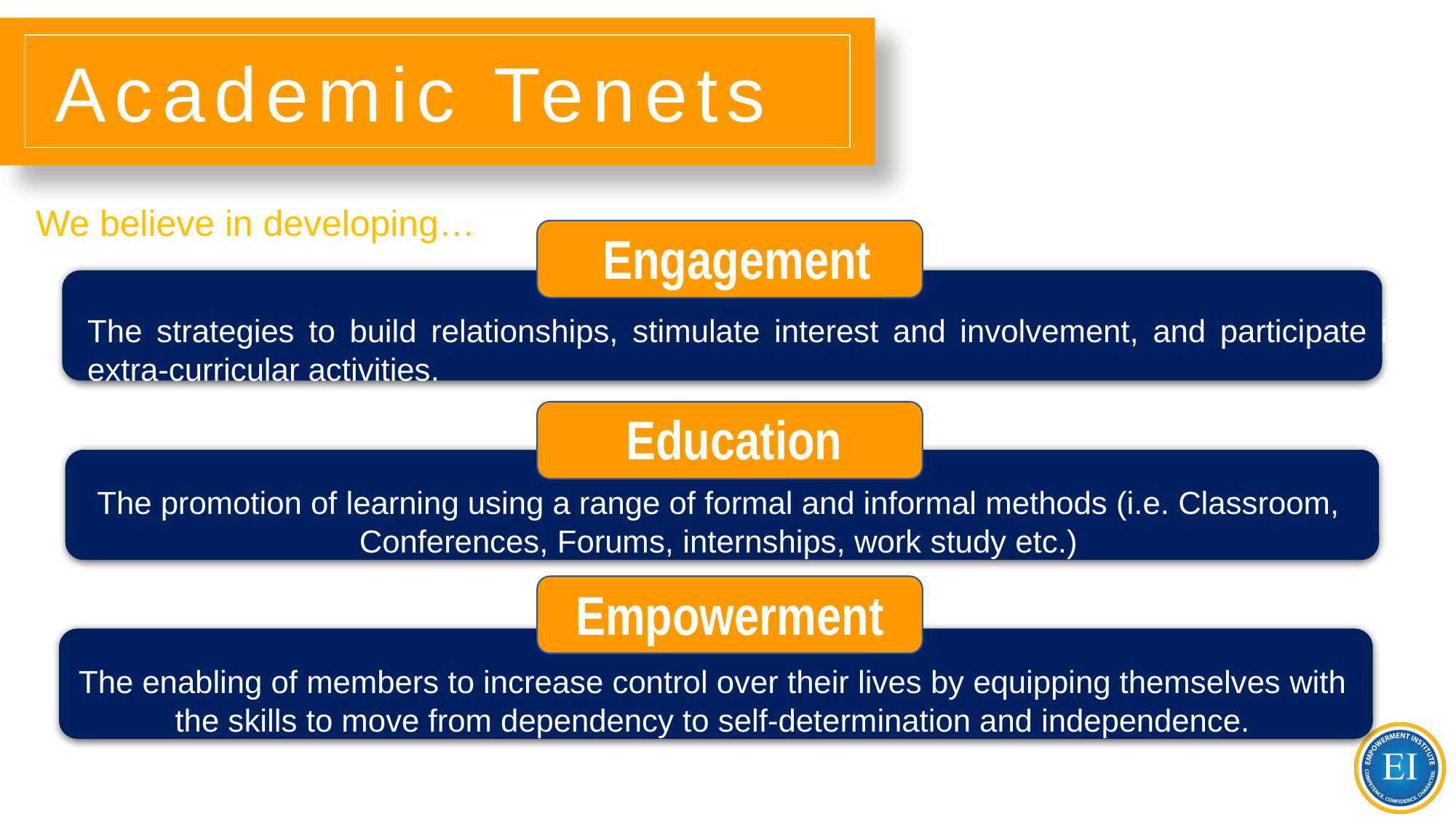

# Academic Tenets

We believe in developing…
Engagement

The strategies to build relationships, stimulate interest and involvement, and participate in extra-curricular activities.

Education

The promotion of learning using a range of formal and informal methods (i.e. Classroom, Conferences, Forums, internships, work study etc.)
Empowerment

The enabling of members to increase control over their lives by equipping themselves with the skills to move from dependency to self-determination and independence.